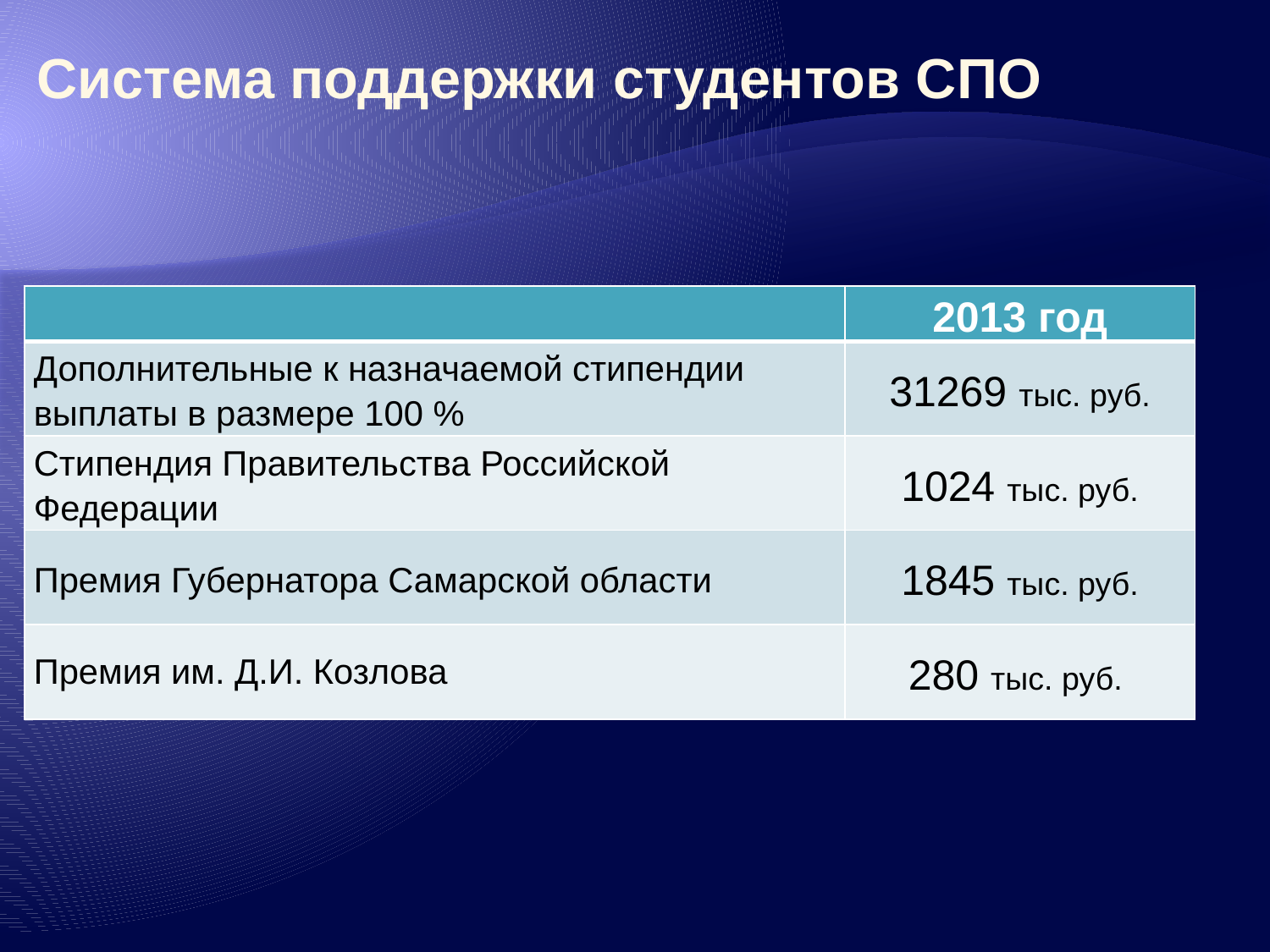

Система поддержки студентов СПО
|  | 2013 год |
| --- | --- |
| Дополнительные к назначаемой стипендии выплаты в размере 100 % | 31269 тыс. руб. |
| Стипендия Правительства Российской Федерации | 1024 тыс. руб. |
| Премия Губернатора Самарской области | 1845 тыс. руб. |
| Премия им. Д.И. Козлова | 280 тыс. руб. |